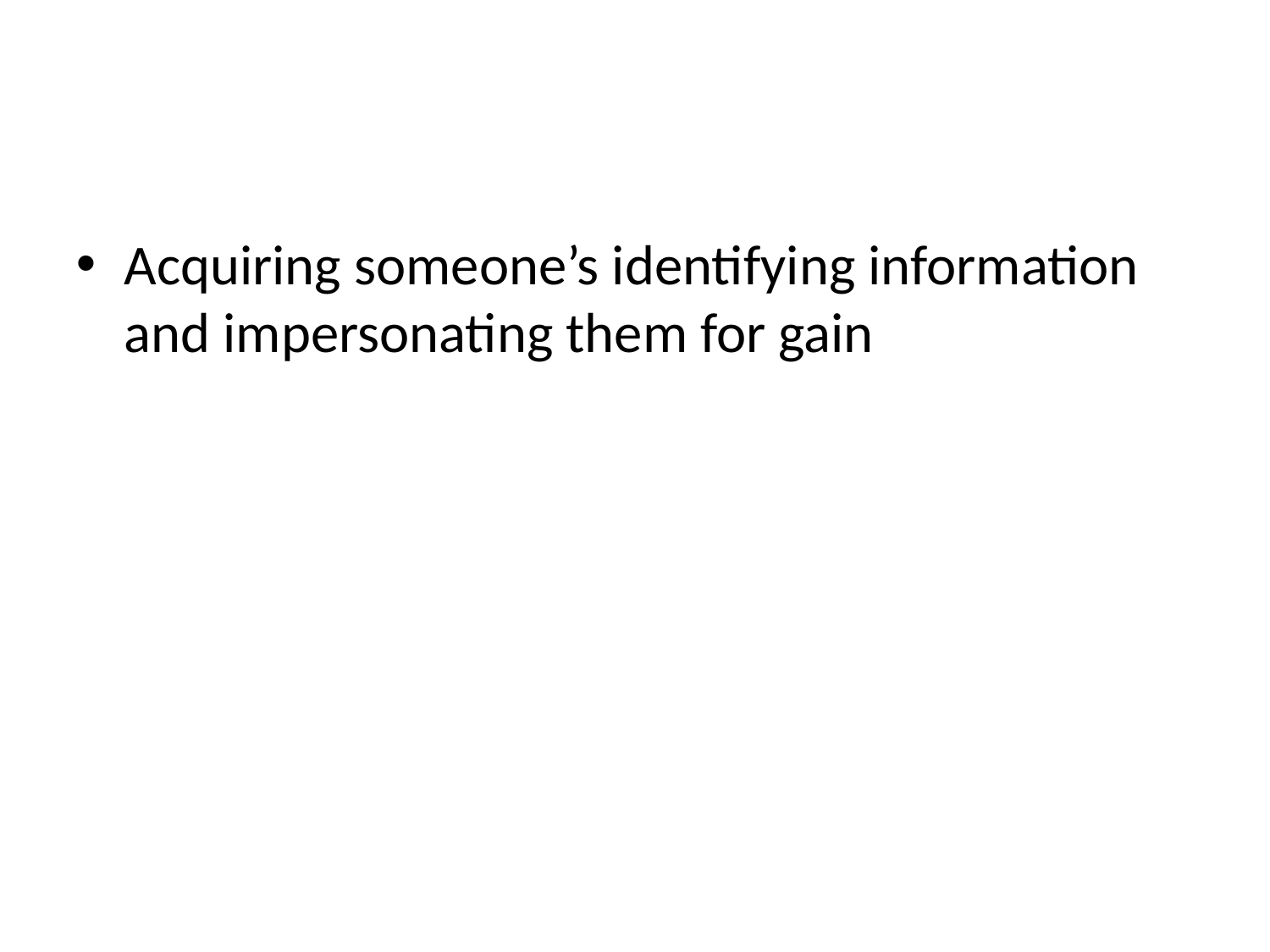

#
Acquiring someone’s identifying information and impersonating them for gain